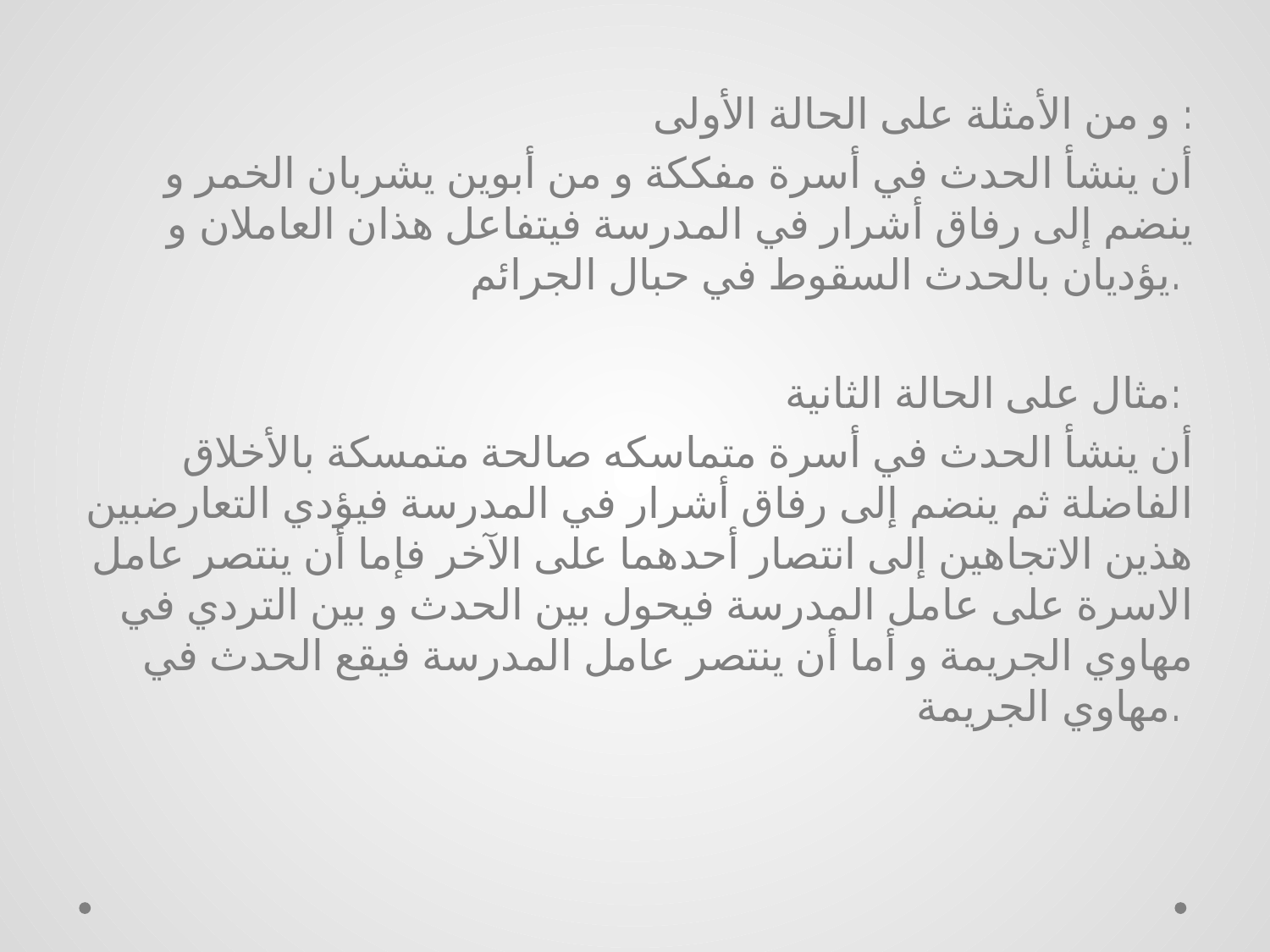

و من الأمثلة على الحالة الأولى :
أن ينشأ الحدث في أسرة مفككة و من أبوين يشربان الخمر و ينضم إلى رفاق أشرار في المدرسة فيتفاعل هذان العاملان و يؤديان بالحدث السقوط في حبال الجرائم.

مثال على الحالة الثانية:
أن ينشأ الحدث في أسرة متماسكه صالحة متمسكة بالأخلاق الفاضلة ثم ينضم إلى رفاق أشرار في المدرسة فيؤدي التعارضبين هذين الاتجاهين إلى انتصار أحدهما على الآخر فإما أن ينتصر عامل الاسرة على عامل المدرسة فيحول بين الحدث و بين التردي في مهاوي الجريمة و أما أن ينتصر عامل المدرسة فيقع الحدث في مهاوي الجريمة.